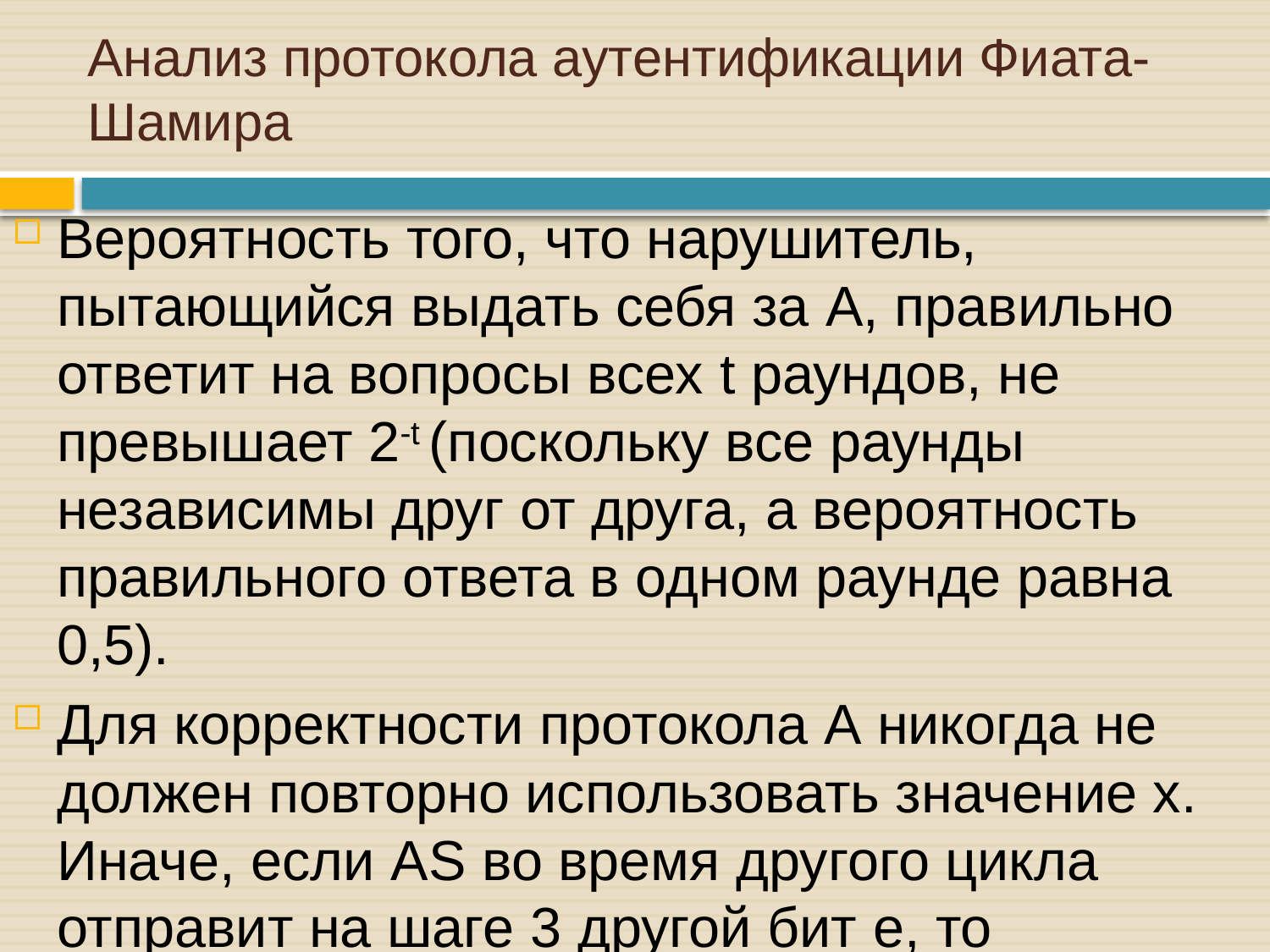

# Анализ протокола аутентификации Фиата-Шамира
Вероятность того, что нарушитель, пытающийся выдать себя за A, правильно ответит на вопросы всех t раундов, не превышает 2-t (поскольку все раунды независимы друг от друга, а вероятность правильного ответа в одном раунде равна 0,5).
Для корректности протокола А никогда не должен повторно использовать значение x. Иначе, если AS во время другого цикла отправит на шаге 3 другой бит e, то нарушитель получит оба ответа А. Тогда он может вычислить значение s, и ему будет известен закрытый ключ А.